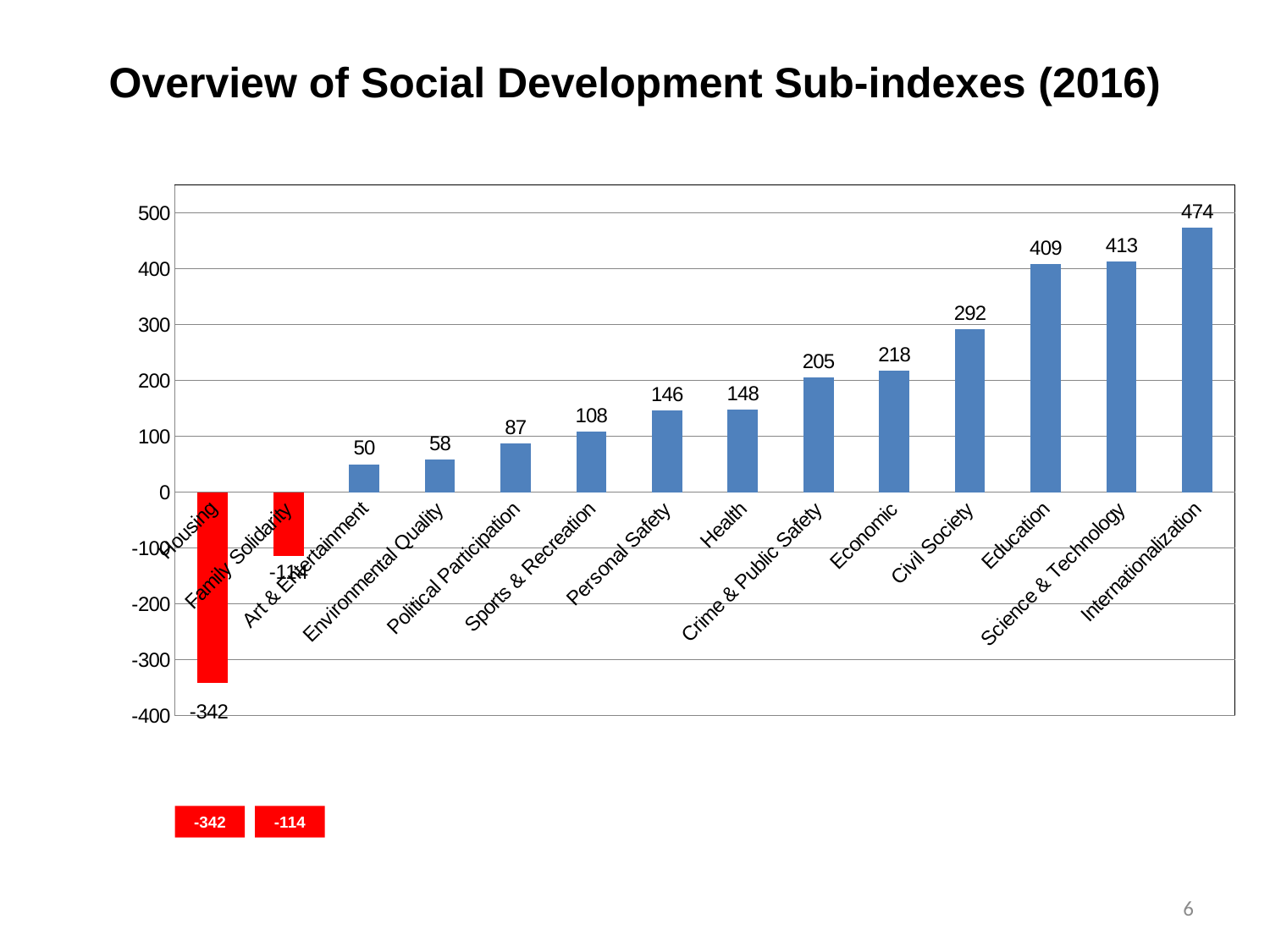

Overview of Social Development Sub-indexes (2016)

### Chart

| Category | 2016 (SDI 2018) |
|---|---|
| Housing | -342.0 |
| Family Solidarity | -114.0 |
| Art & Entertainment | 50.0 |
| Environmental Quality | 58.0 |
| Political Participation | 87.0 |
| Sports & Recreation | 108.0 |
| Personal Safety | 146.0 |
| Health | 148.0 |
| Crime & Public Safety | 205.0 |
| Economic | 218.0 |
| Civil Society | 292.0 |
| Education | 409.0 |
| Science & Technology | 413.0 |
| Internationalization | 474.0 |
-342
-114
6